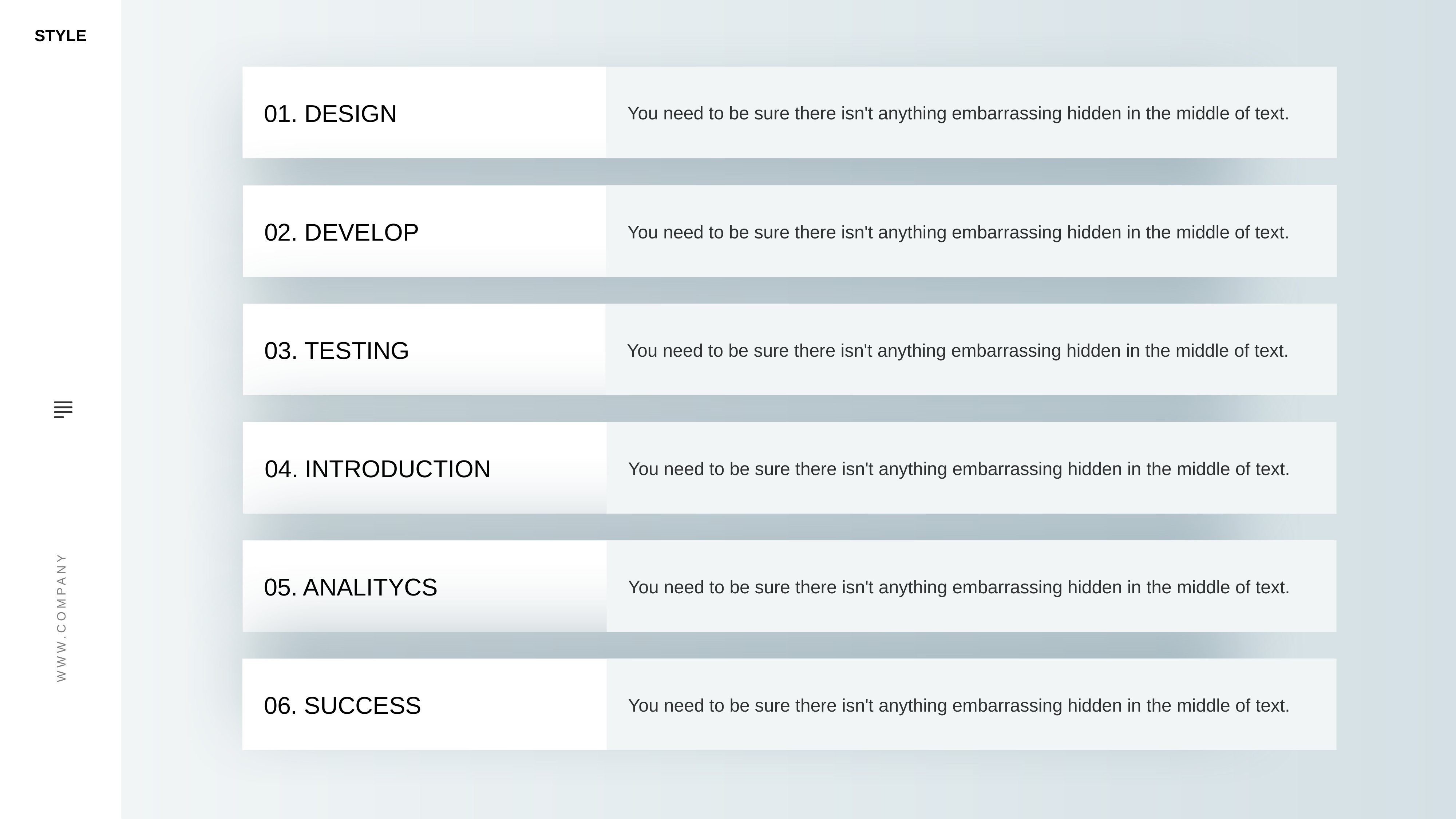

01. DESIGN
You need to be sure there isn't anything embarrassing hidden in the middle of text.
02. DEVELOP
You need to be sure there isn't anything embarrassing hidden in the middle of text.
03. TESTING
You need to be sure there isn't anything embarrassing hidden in the middle of text.
04. INTRODUCTION
You need to be sure there isn't anything embarrassing hidden in the middle of text.
05. ANALITYCS
You need to be sure there isn't anything embarrassing hidden in the middle of text.
06. SUCCESS
You need to be sure there isn't anything embarrassing hidden in the middle of text.
16